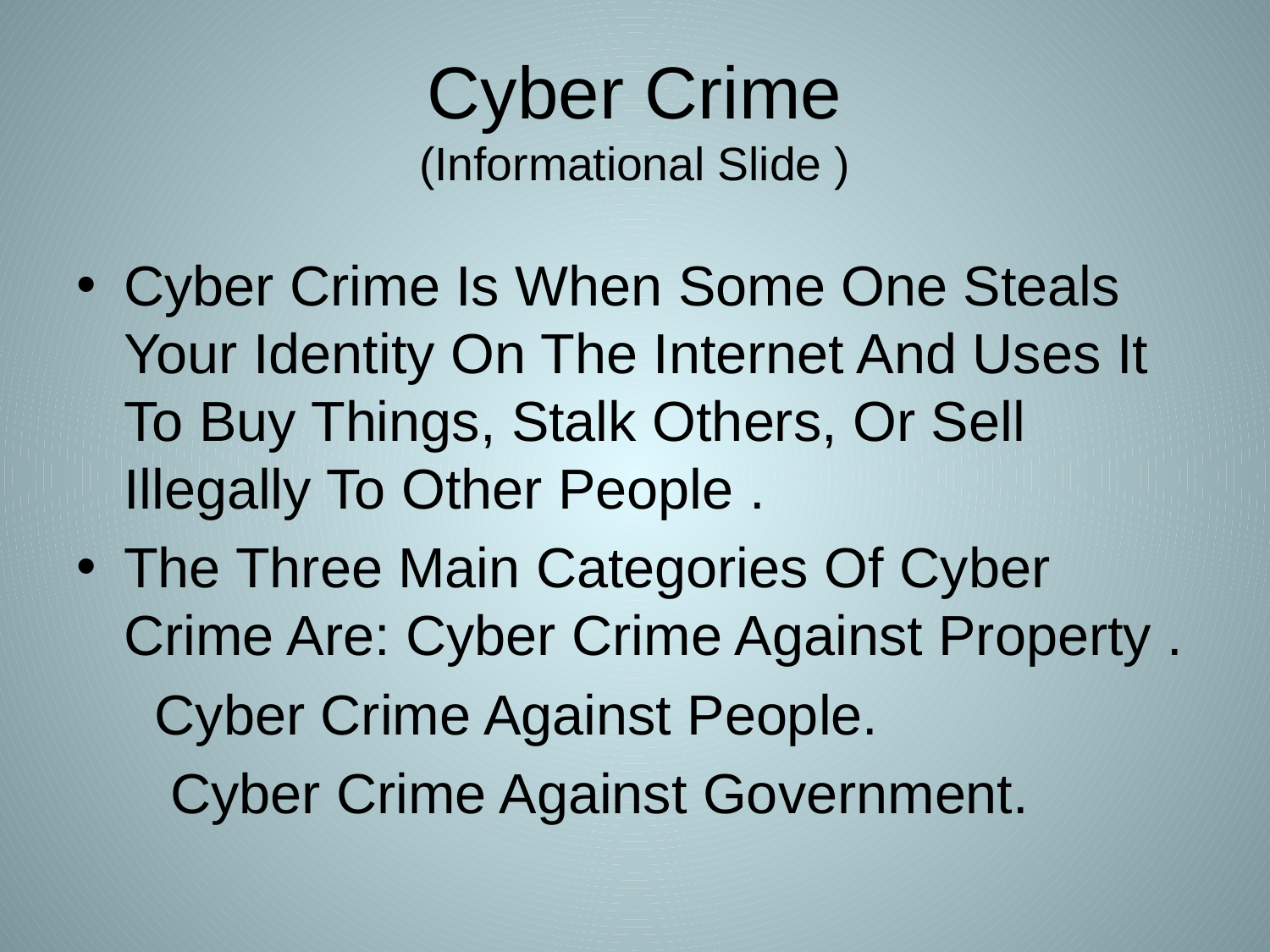

# Cyber Crime (Informational Slide )
Cyber Crime Is When Some One Steals Your Identity On The Internet And Uses It To Buy Things, Stalk Others, Or Sell Illegally To Other People .
The Three Main Categories Of Cyber Crime Are: Cyber Crime Against Property .
     Cyber Crime Against People.
      Cyber Crime Against Government.